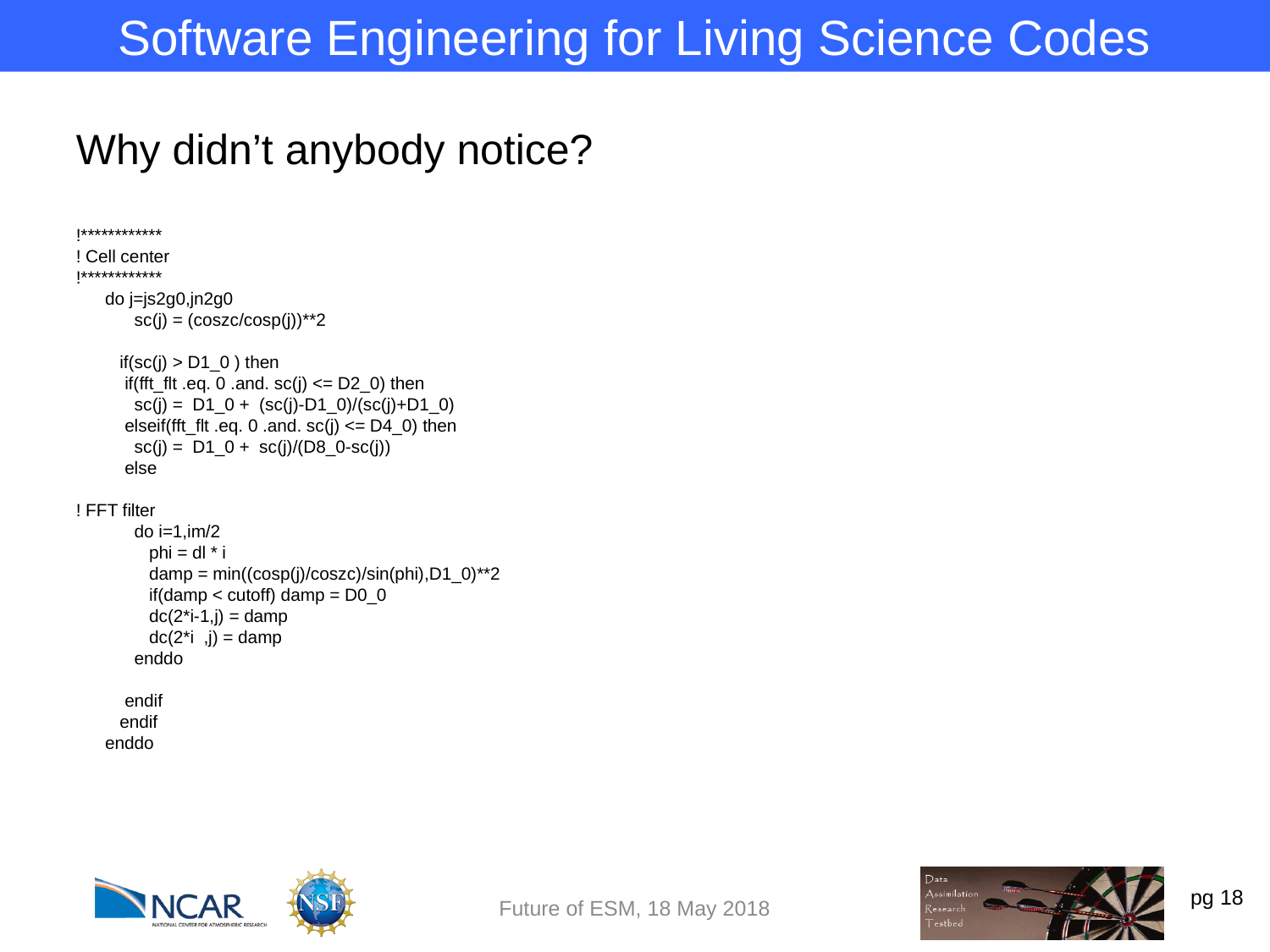

Software Engineering for Living Science Codes
Why didn’t anybody notice?

!************
! Cell center
!************
      do j=js2g0,jn2g0
            sc(j) = (coszc/cosp(j))**2

         if(sc(j) > D1_0 ) then
          if(fft_flt .eq. 0 .and. sc(j) <= D2_0) then
            sc(j) =  D1_0 +  (sc(j)-D1_0)/(sc(j)+D1_0)
          elseif(fft_flt .eq. 0 .and. sc(j) <= D4_0) then
            sc(j) =  D1_0 +  sc(j)/(D8_0-sc(j))
          else

! FFT filter
            do i=1,im/2
               phi = dl * i
               damp = min((cosp(j)/coszc)/sin(phi),D1_0)**2
               if(damp < cutoff) damp = D0_0
               dc(2*i-1,j) = damp
               dc(2*i  ,j) = damp
            enddo

          endif
         endif
      enddo

Future of ESM, 18 May 2018